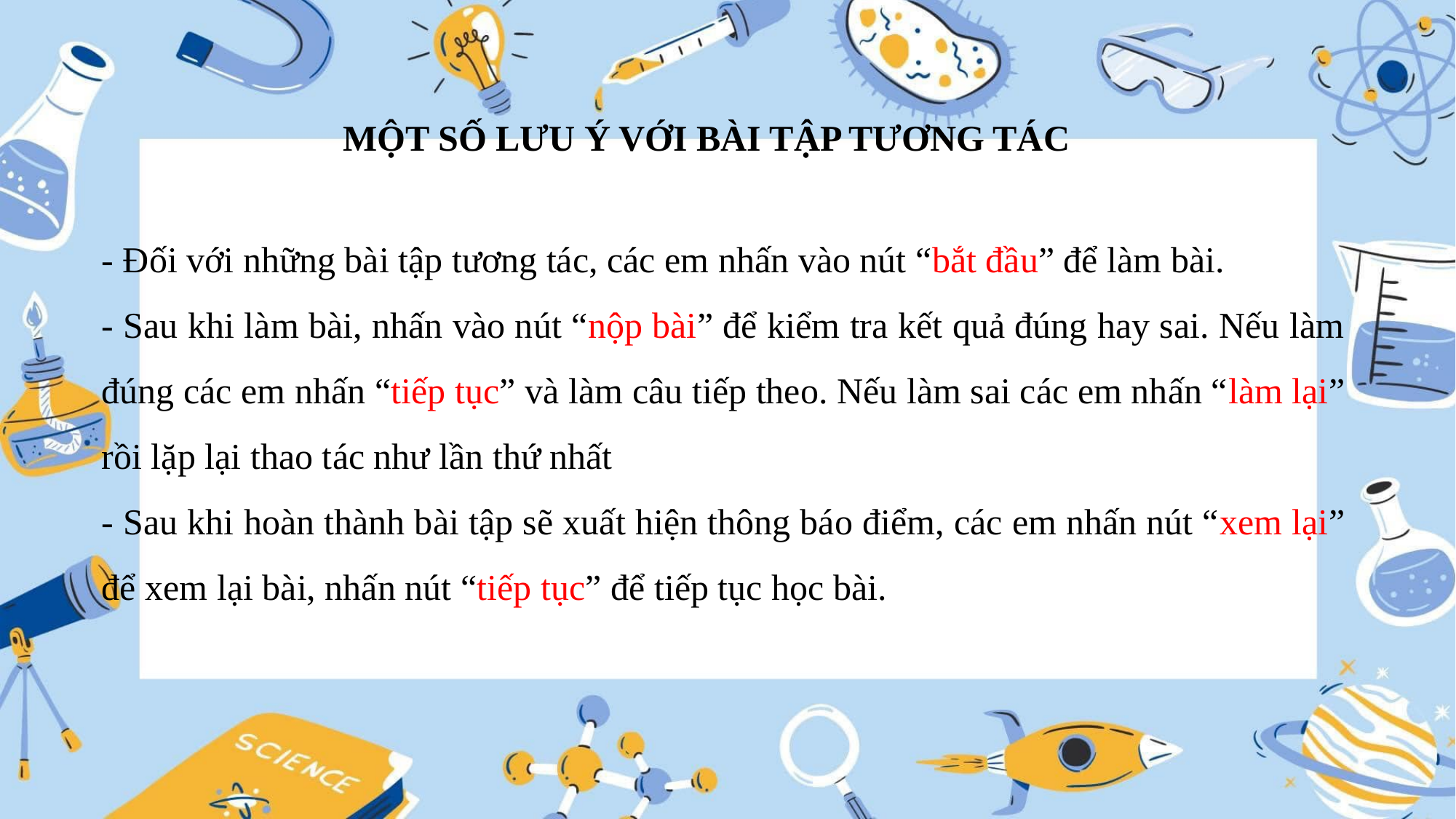

MỘT SỐ LƯU Ý VỚI BÀI TẬP TƯƠNG TÁC
- Đối với những bài tập tương tác, các em nhấn vào nút “bắt đầu” để làm bài.
- Sau khi làm bài, nhấn vào nút “nộp bài” để kiểm tra kết quả đúng hay sai. Nếu làm đúng các em nhấn “tiếp tục” và làm câu tiếp theo. Nếu làm sai các em nhấn “làm lại” rồi lặp lại thao tác như lần thứ nhất
- Sau khi hoàn thành bài tập sẽ xuất hiện thông báo điểm, các em nhấn nút “xem lại” để xem lại bài, nhấn nút “tiếp tục” để tiếp tục học bài.